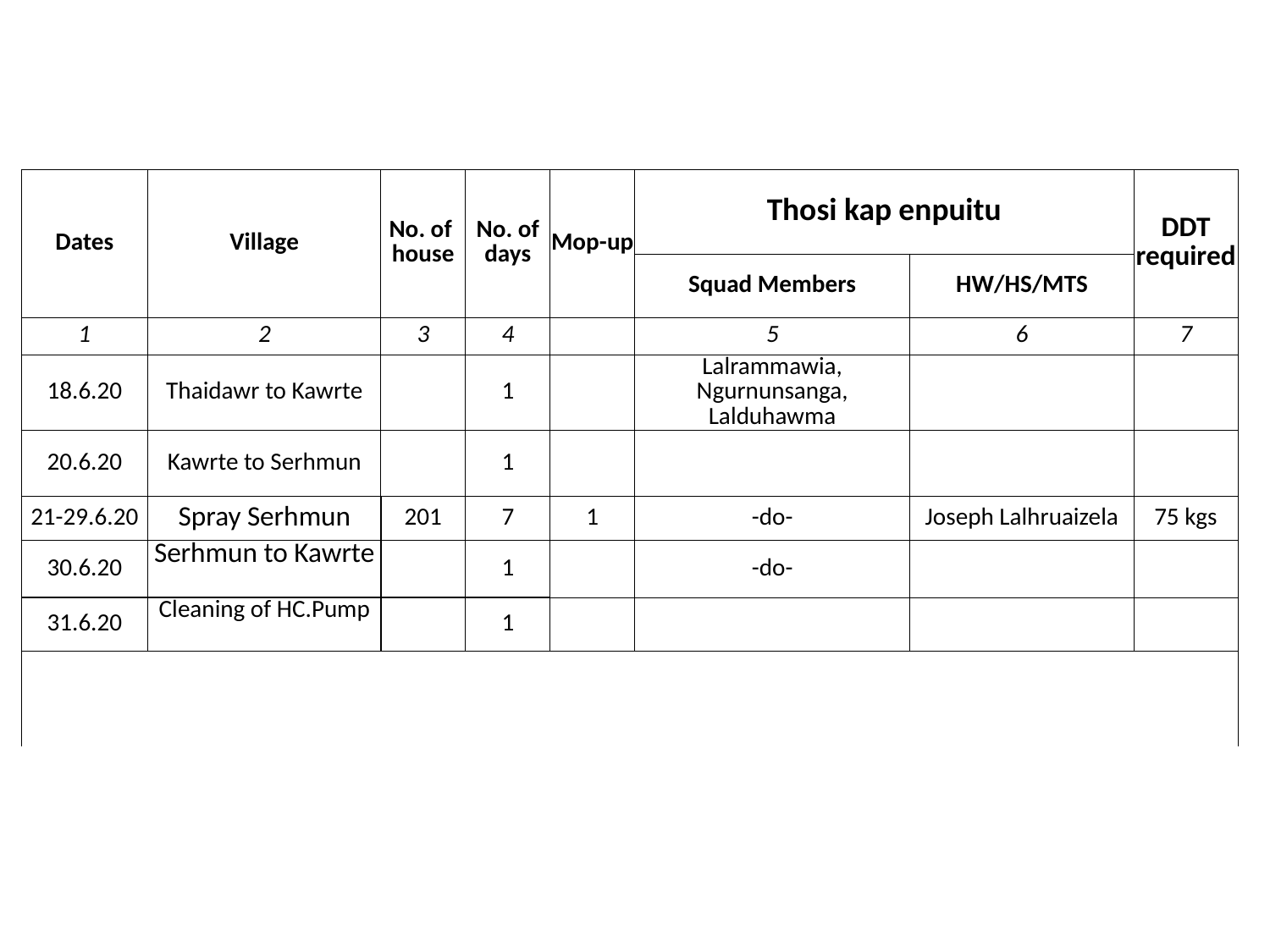

| Dates | Village | No. of house | No. of days | Mop-up | Thosi kap enpuitu |  | DDT required |
| --- | --- | --- | --- | --- | --- | --- | --- |
|  |  |  |  |  | Squad Members | HW/HS/MTS |  |
| 1 | 2 | 3 | 4 |  | 5 | 6 | 7 |
| 18.6.20 | Thaidawr to Kawrte |  | 1 |  | Lalrammawia, Ngurnunsanga, Lalduhawma |  |  |
| 20.6.20 | Kawrte to Serhmun |  | 1 |  |  |  |  |
| 21-29.6.20 | Spray Serhmun | 201 | 7 | 1 | -do- | Joseph Lalhruaizela | 75 kgs |
| 30.6.20 | Serhmun to Kawrte |  | 1 |  | -do- |  |  |
| 31.6.20 | Cleaning of HC.Pump |  | 1 |  |  |  |  |
|  |  |  |  |  |  |  |  |